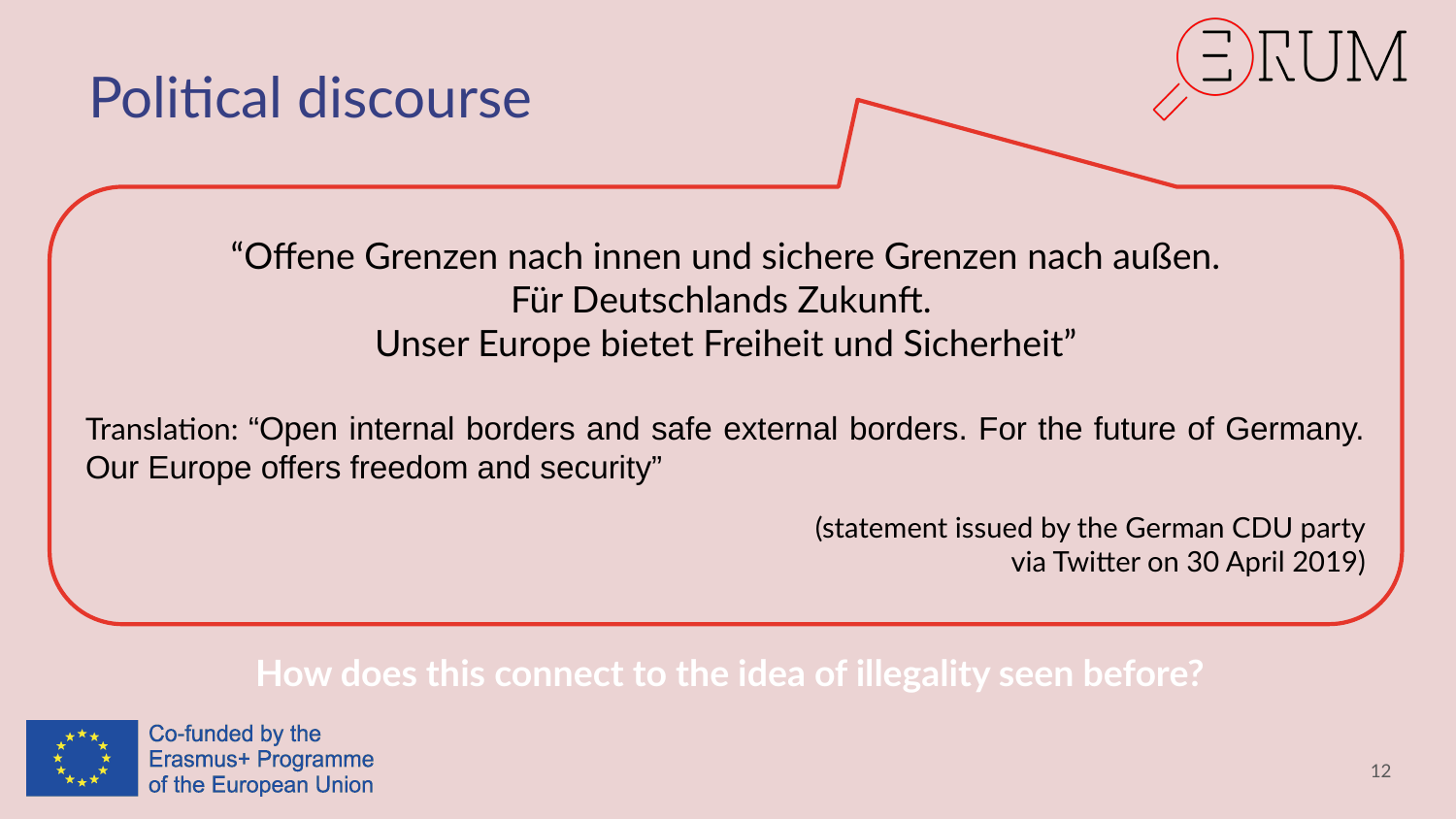

Political discourse
“Offene Grenzen nach innen und sichere Grenzen nach außen.
Für Deutschlands Zukunft.
Unser Europe bietet Freiheit und Sicherheit”

Translation: “Open internal borders and safe external borders. For the future of Germany. Our Europe offers freedom and security”

(statement issued by the German CDU party
via Twitter on 30 April 2019)
How does this connect to the idea of illegality seen before?
12